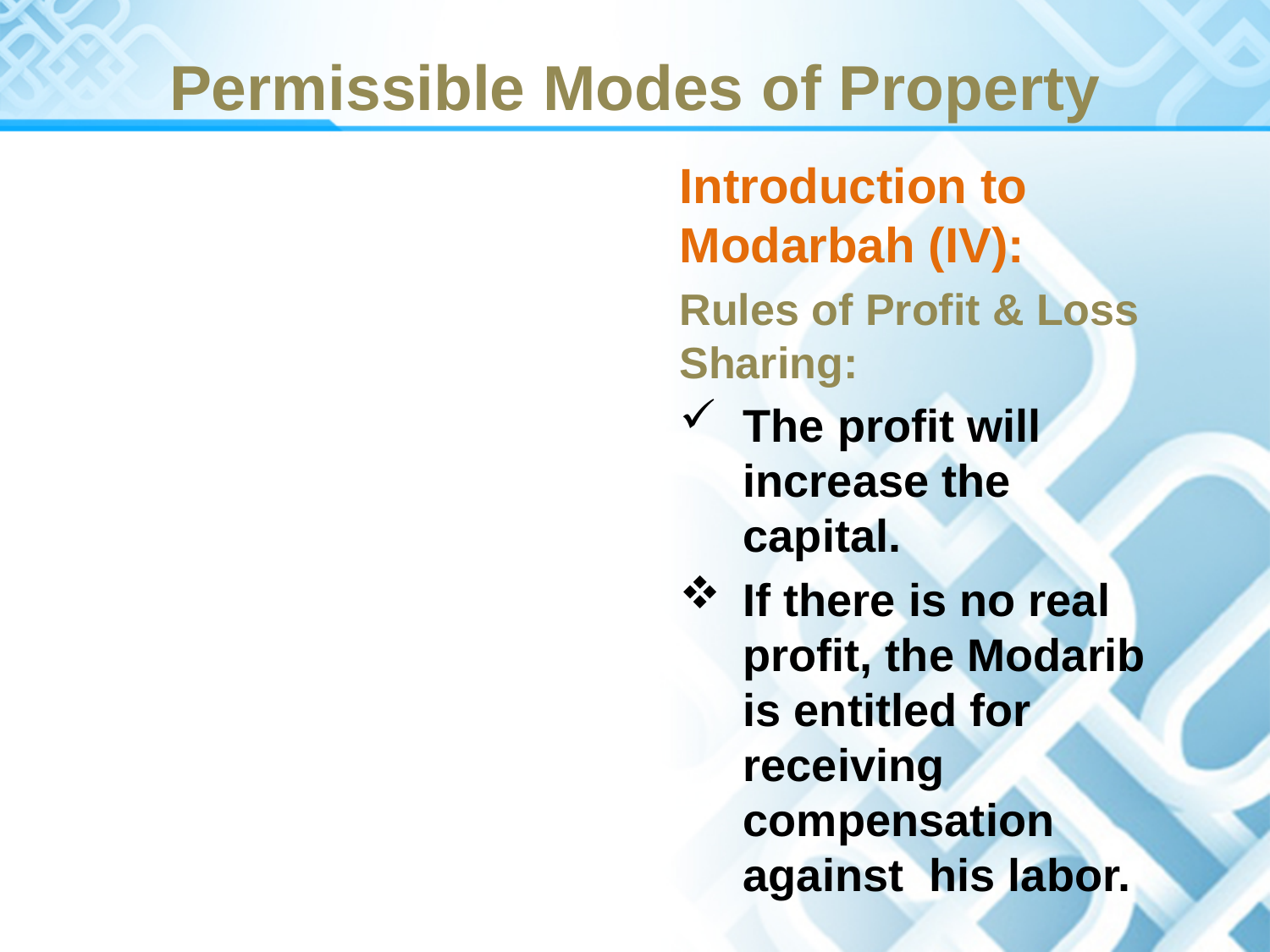

Permissible Modes of Property
Introduction to Modarbah (IV):
Rules of Profit & Loss Sharing:
The profit will increase the capital.
If there is no real profit, the Modarib is entitled for receiving compensation against  his labor.